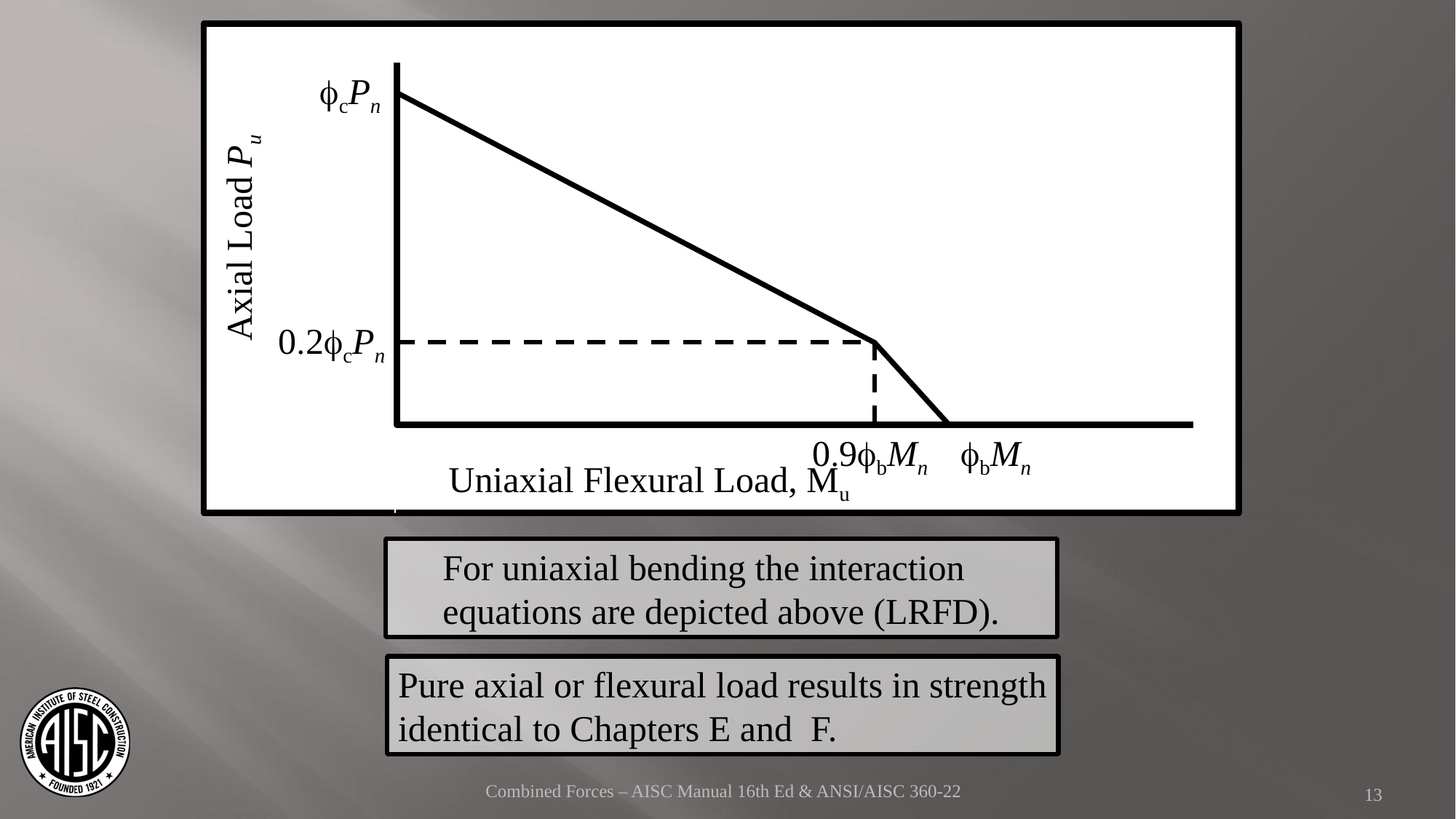

φcPn

Axial Load Pu

0.2φcPn

0.9φbMn
φbMn

Uniaxial Flexural Load, Mu
For uniaxial bending the interaction equations are depicted above (LRFD).

Pure axial or flexural load results in strength identical to Chapters E and  F.
Combined Forces – AISC Manual 16th Ed & ANSI/AISC 360-22
13